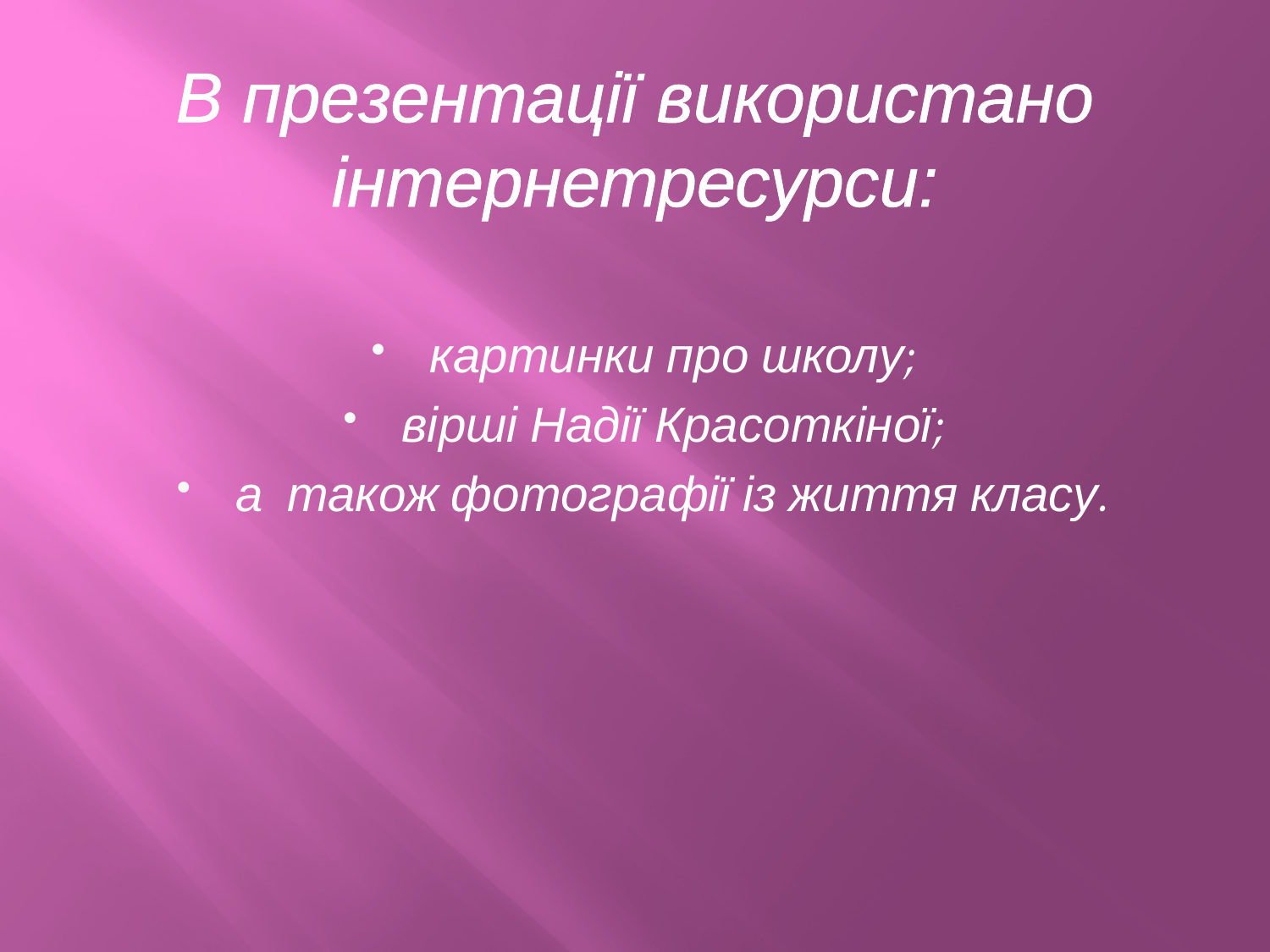

# В презентації використано інтернетресурси:
картинки про школу;
вірші Надії Красоткіної;
а  також фотографії із життя класу.